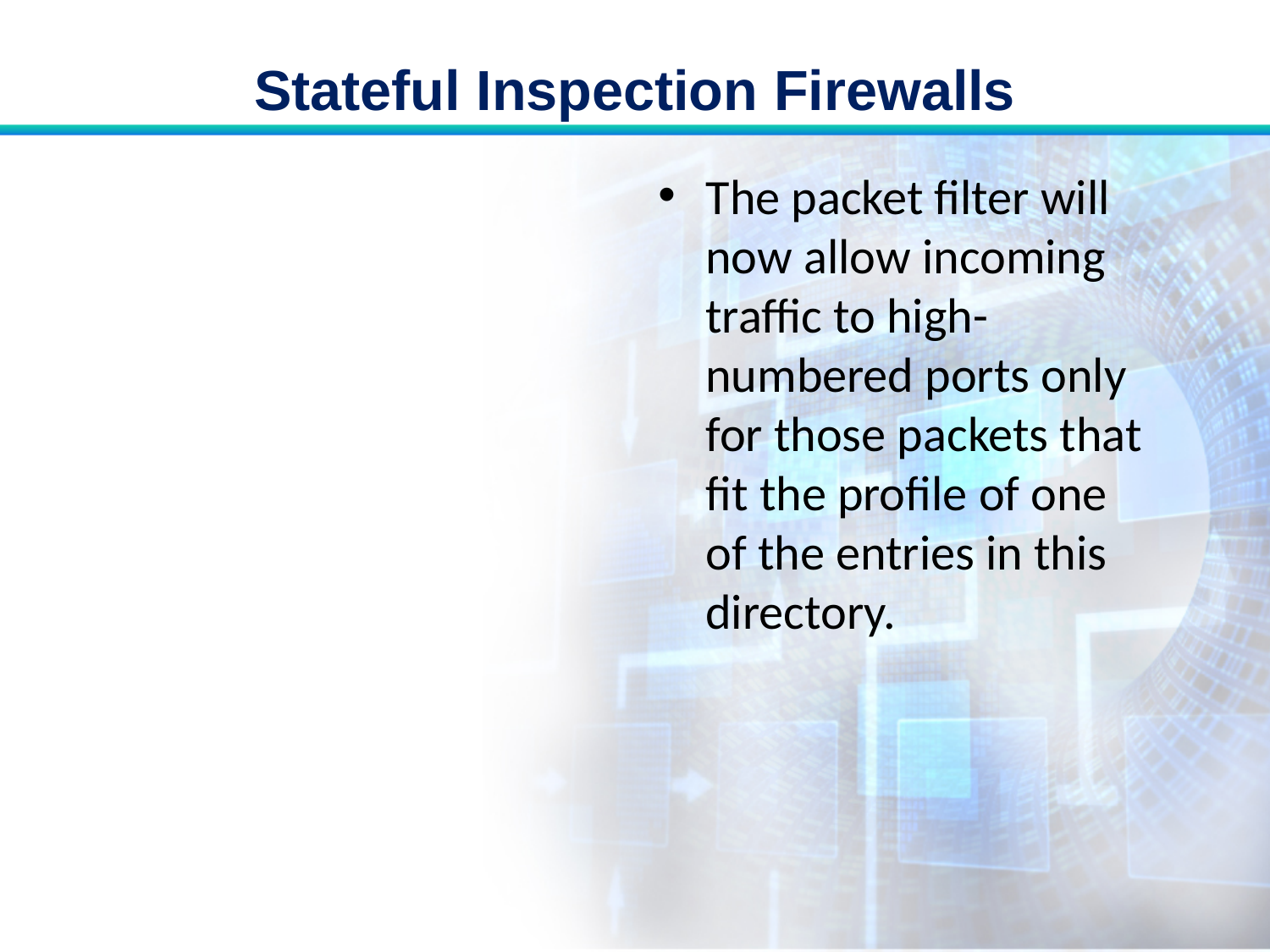

# Stateful Inspection Firewalls
The packet filter will now allow incoming traffic to high-numbered ports only for those packets that fit the profile of one of the entries in this directory.